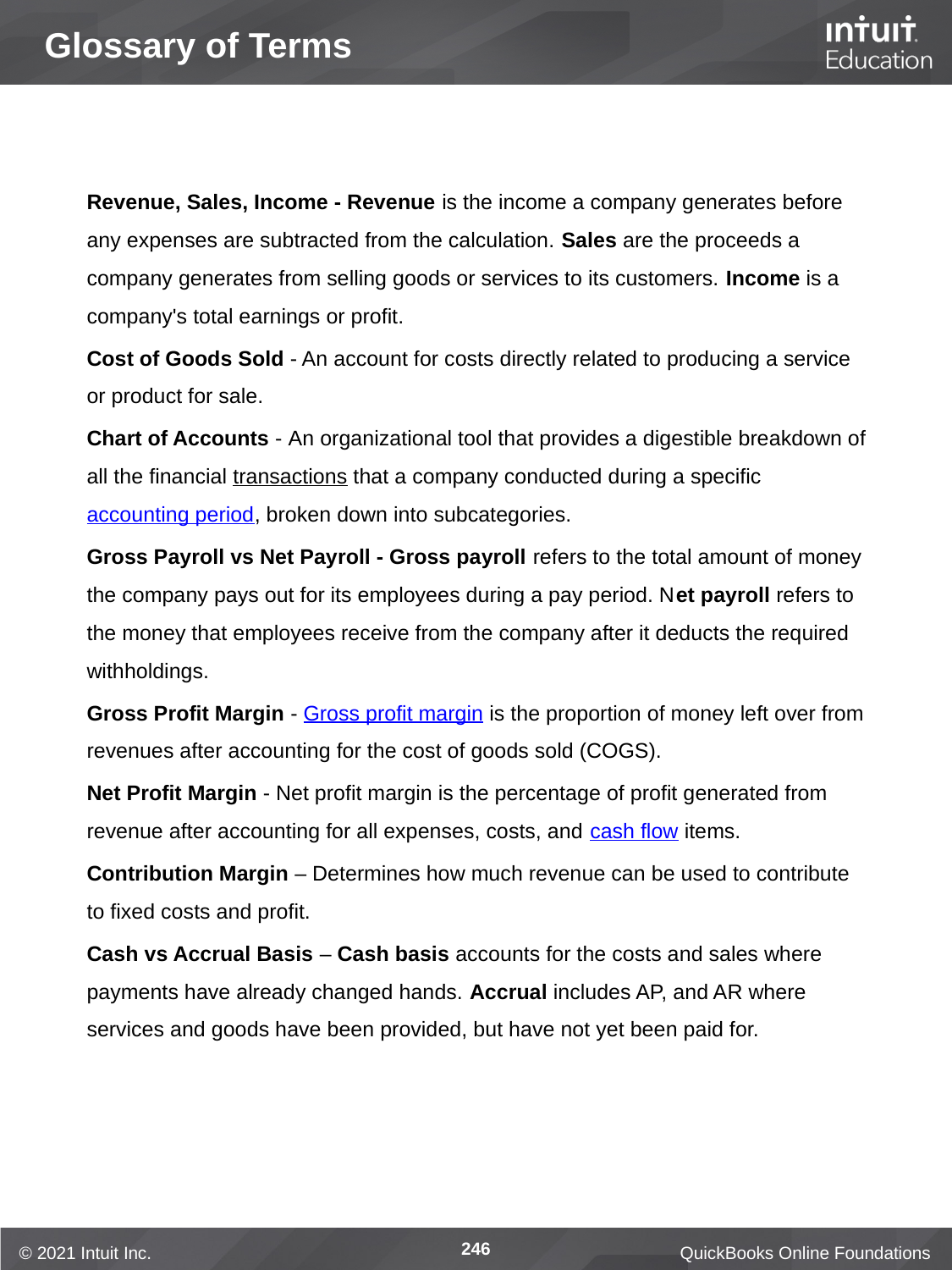

# Glossary of Terms
Revenue, Sales, Income - Revenue is the income a company generates before any expenses are subtracted from the calculation. Sales are the proceeds a company generates from selling goods or services to its customers. Income is a company's total earnings or profit.
Cost of Goods Sold - An account for costs directly related to producing a service or product for sale.
Chart of Accounts - An organizational tool that provides a digestible breakdown of all the financial transactions that a company conducted during a specific accounting period, broken down into subcategories.
Gross Payroll vs Net Payroll - Gross payroll refers to the total amount of money the company pays out for its employees during a pay period. Net payroll refers to the money that employees receive from the company after it deducts the required withholdings.
Gross Profit Margin - Gross profit margin is the proportion of money left over from revenues after accounting for the cost of goods sold (COGS).
Net Profit Margin - Net profit margin is the percentage of profit generated from revenue after accounting for all expenses, costs, and cash flow items.
Contribution Margin – Determines how much revenue can be used to contribute to fixed costs and profit.
Cash vs Accrual Basis – Cash basis accounts for the costs and sales where payments have already changed hands. Accrual includes AP, and AR where services and goods have been provided, but have not yet been paid for.

246